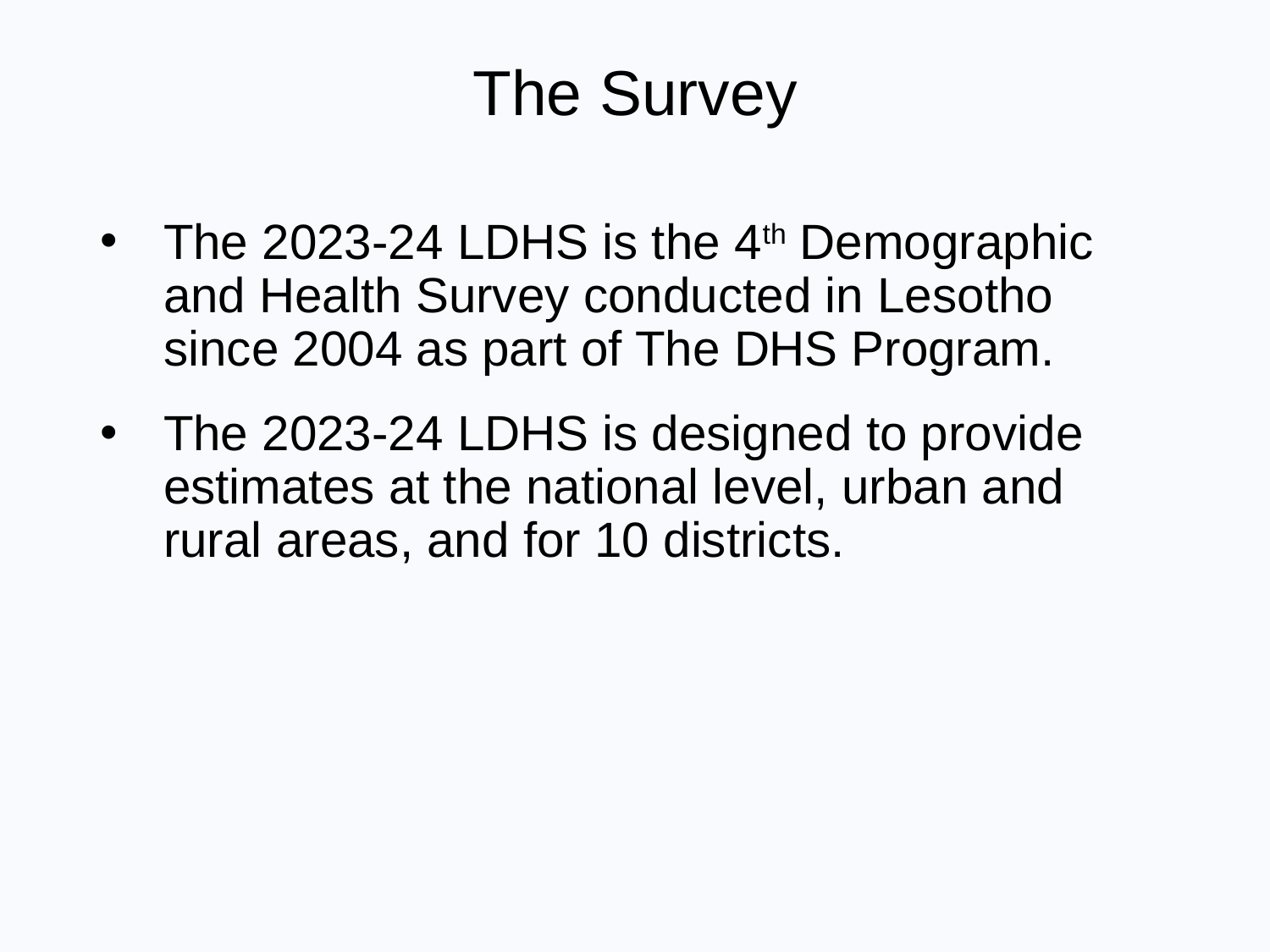

# The Survey
The 2023-24 LDHS is the 4th Demographic and Health Survey conducted in Lesotho since 2004 as part of The DHS Program.
The 2023-24 LDHS is designed to provide estimates at the national level, urban and rural areas, and for 10 districts.